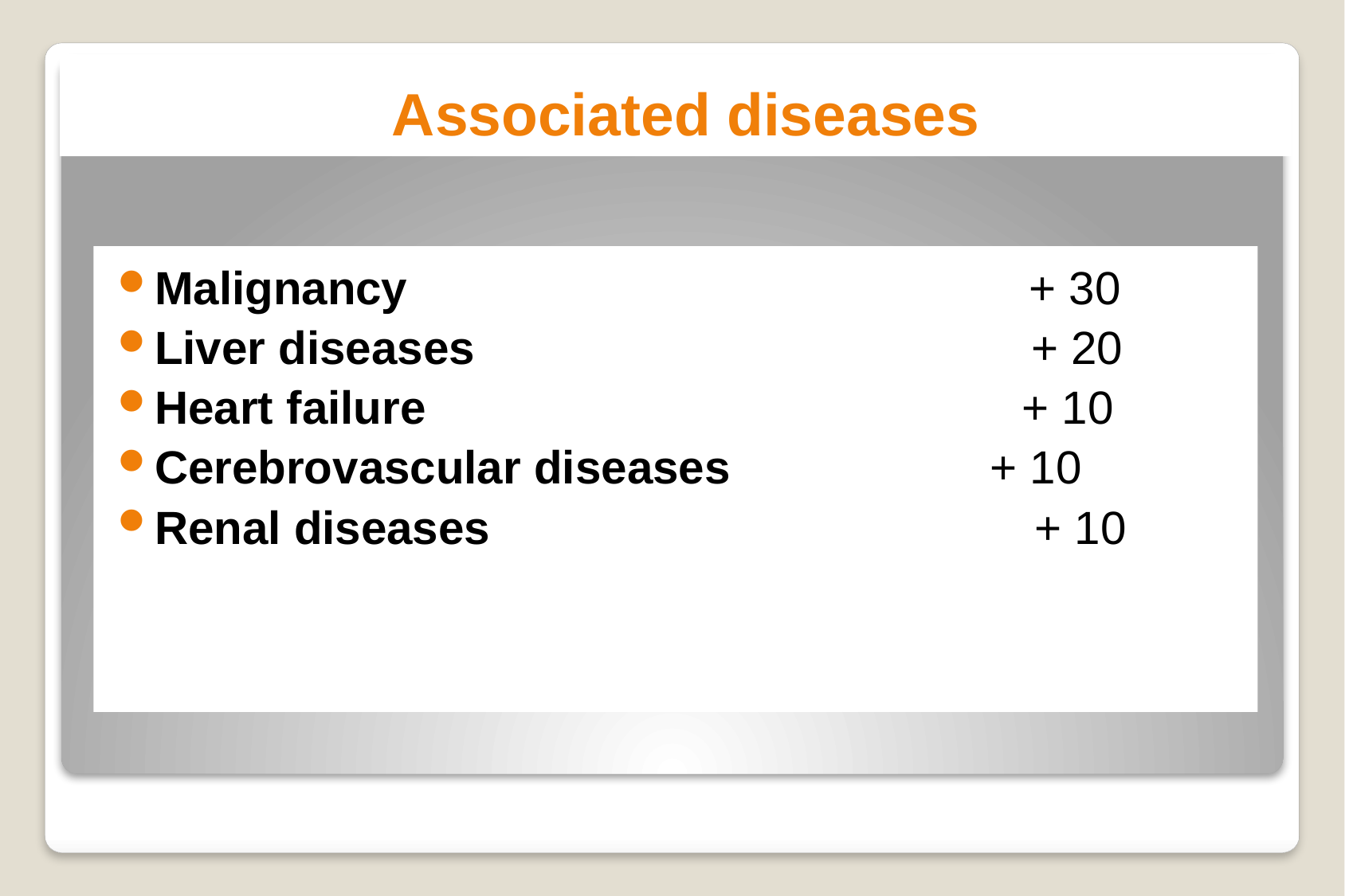

# Associated diseases
Malignancy                                                + 30
Liver diseases                                           + 20
Heart failure                                              + 10
Cerebrovascular diseases                    + 10
Renal diseases                                          + 10